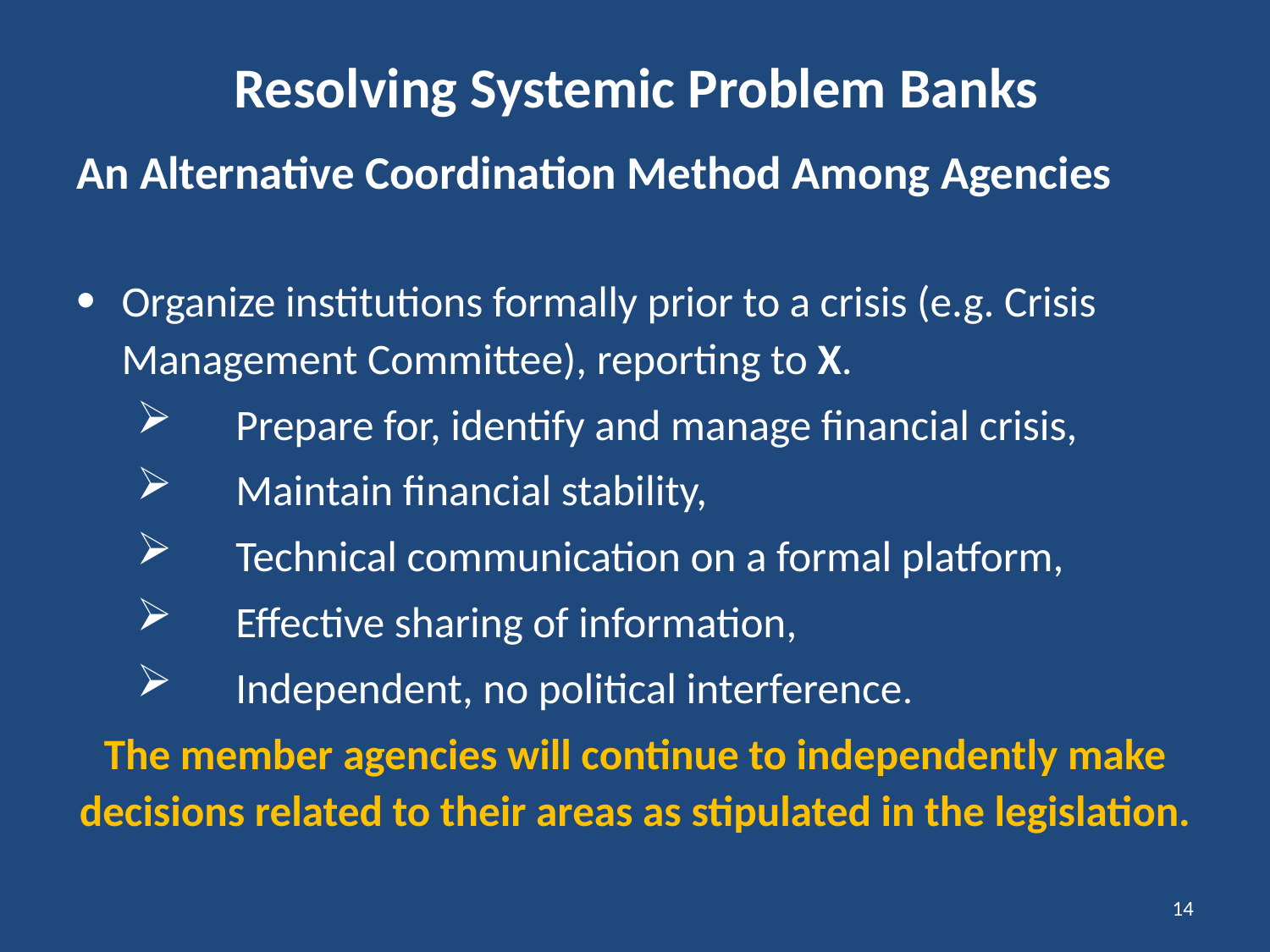

# Resolving Systemic Problem Banks
An Alternative Coordination Method Among Agencies

Organize institutions formally prior to a crisis (e.g. Crisis Management Committee), reporting to X.
   Prepare for, identify and manage financial crisis,
   Maintain financial stability,
   Technical communication on a formal platform,
   Effective sharing of information,
   Independent, no political interference.
The member agencies will continue to independently make decisions related to their areas as stipulated in the legislation.
14